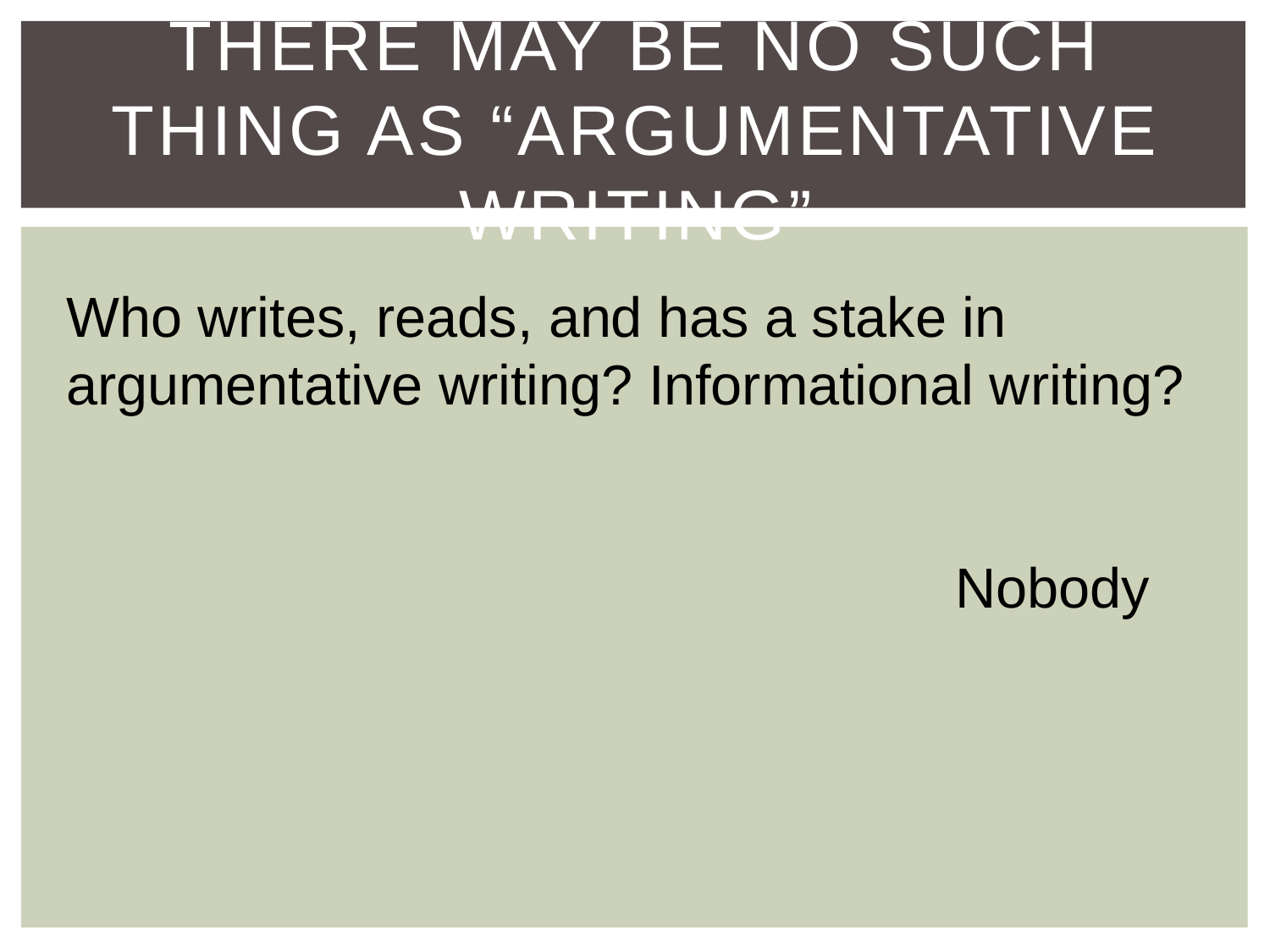

# There May Be No Such Thing as “Argumentative Writing”
Who writes, reads, and has a stake in argumentative writing? Informational writing?

							Nobody